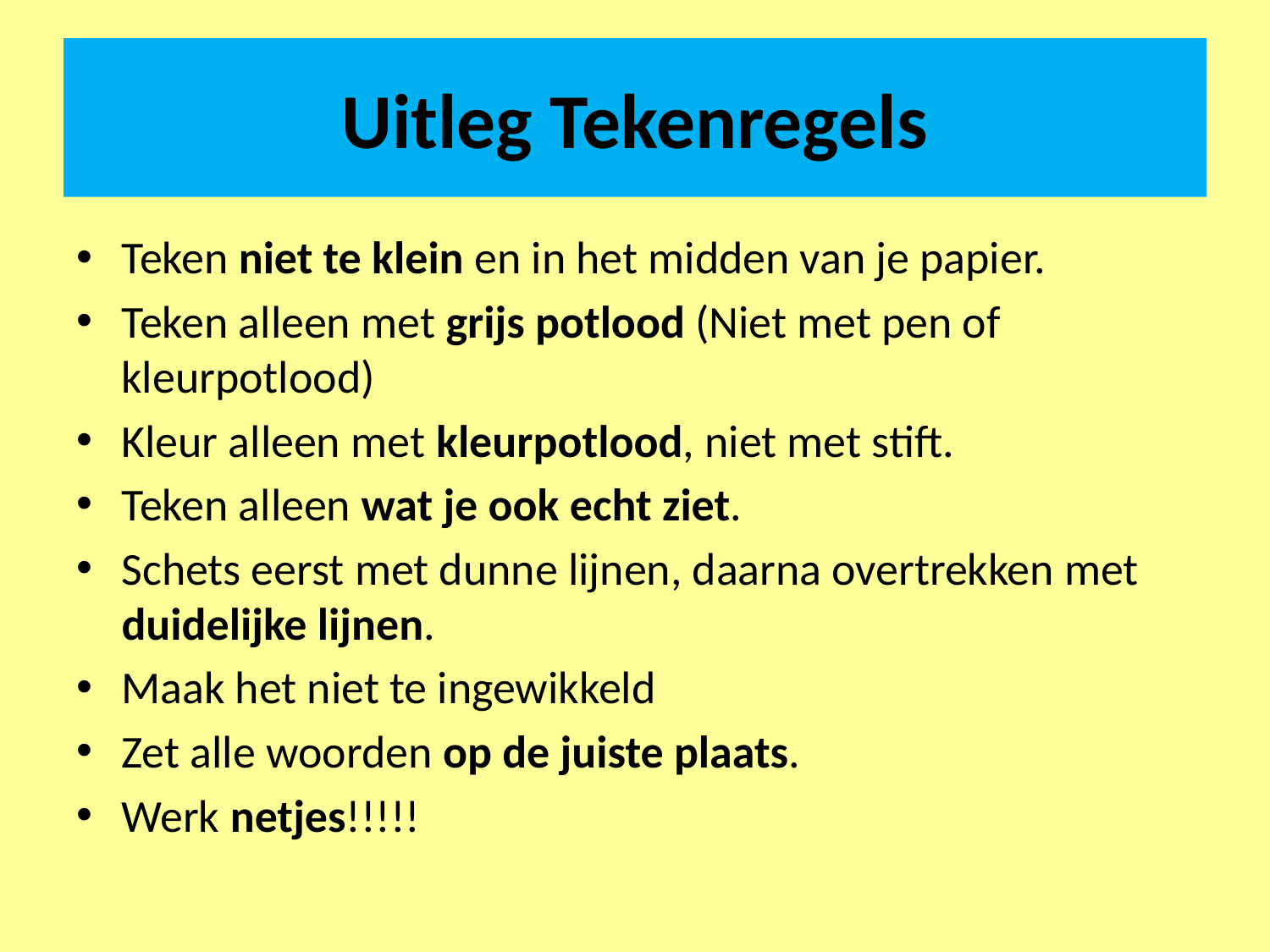

# Uitleg Tekenregels
Teken niet te klein en in het midden van je papier.
Teken alleen met grijs potlood (Niet met pen of kleurpotlood)
Kleur alleen met kleurpotlood, niet met stift.
Teken alleen wat je ook echt ziet.
Schets eerst met dunne lijnen, daarna overtrekken met duidelijke lijnen.
Maak het niet te ingewikkeld
Zet alle woorden op de juiste plaats.
Werk netjes!!!!!